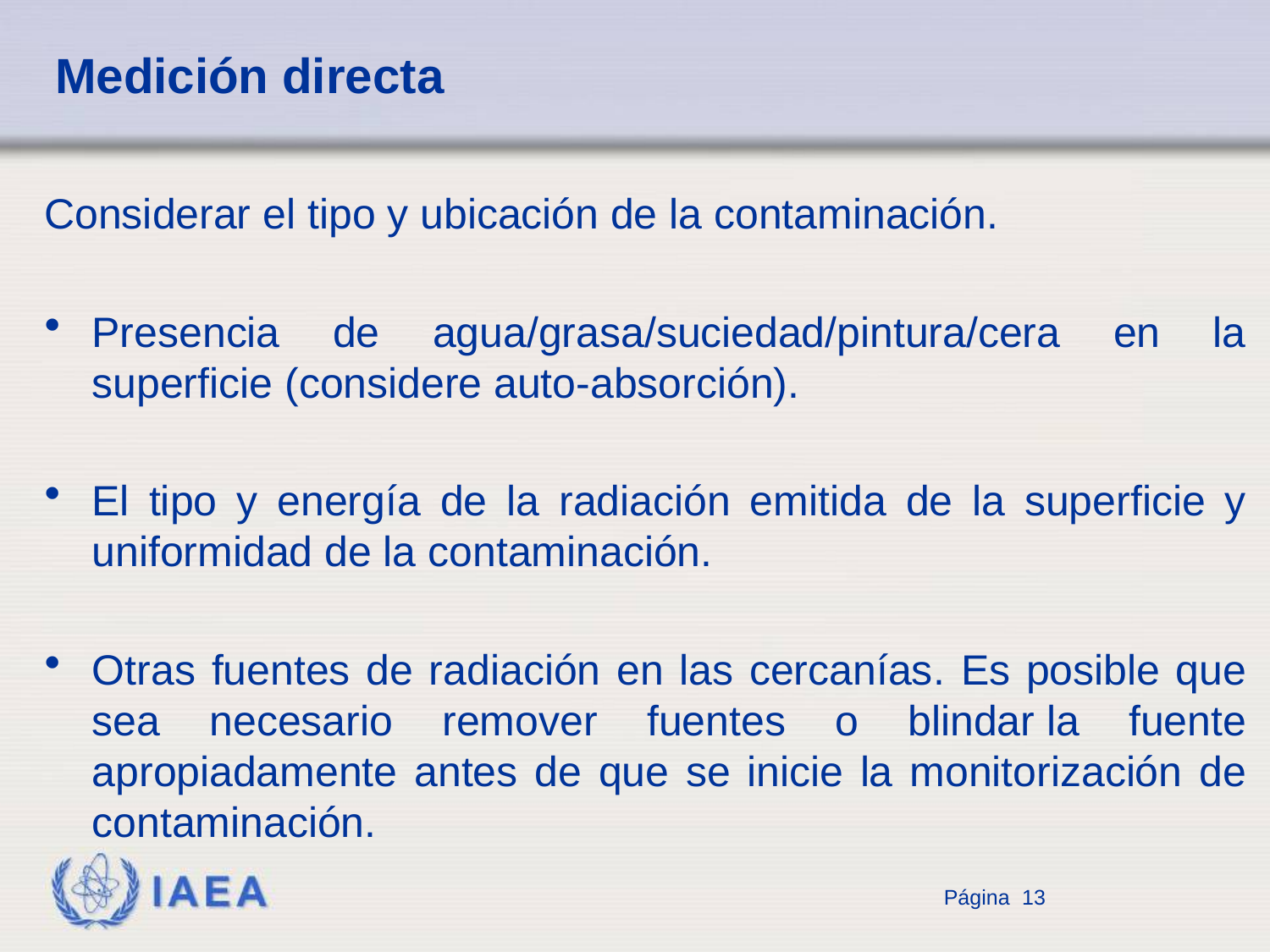

# Medición directa
Considerar el tipo y ubicación de la contaminación.

Presencia de agua/grasa/suciedad/pintura/cera en la superficie (considere auto-absorción).

El tipo y energía de la radiación emitida de la superficie y uniformidad de la contaminación.

Otras fuentes de radiación en las cercanías. Es posible que sea necesario remover fuentes o blindar la fuente apropiadamente antes de que se inicie la monitorización de contaminación.